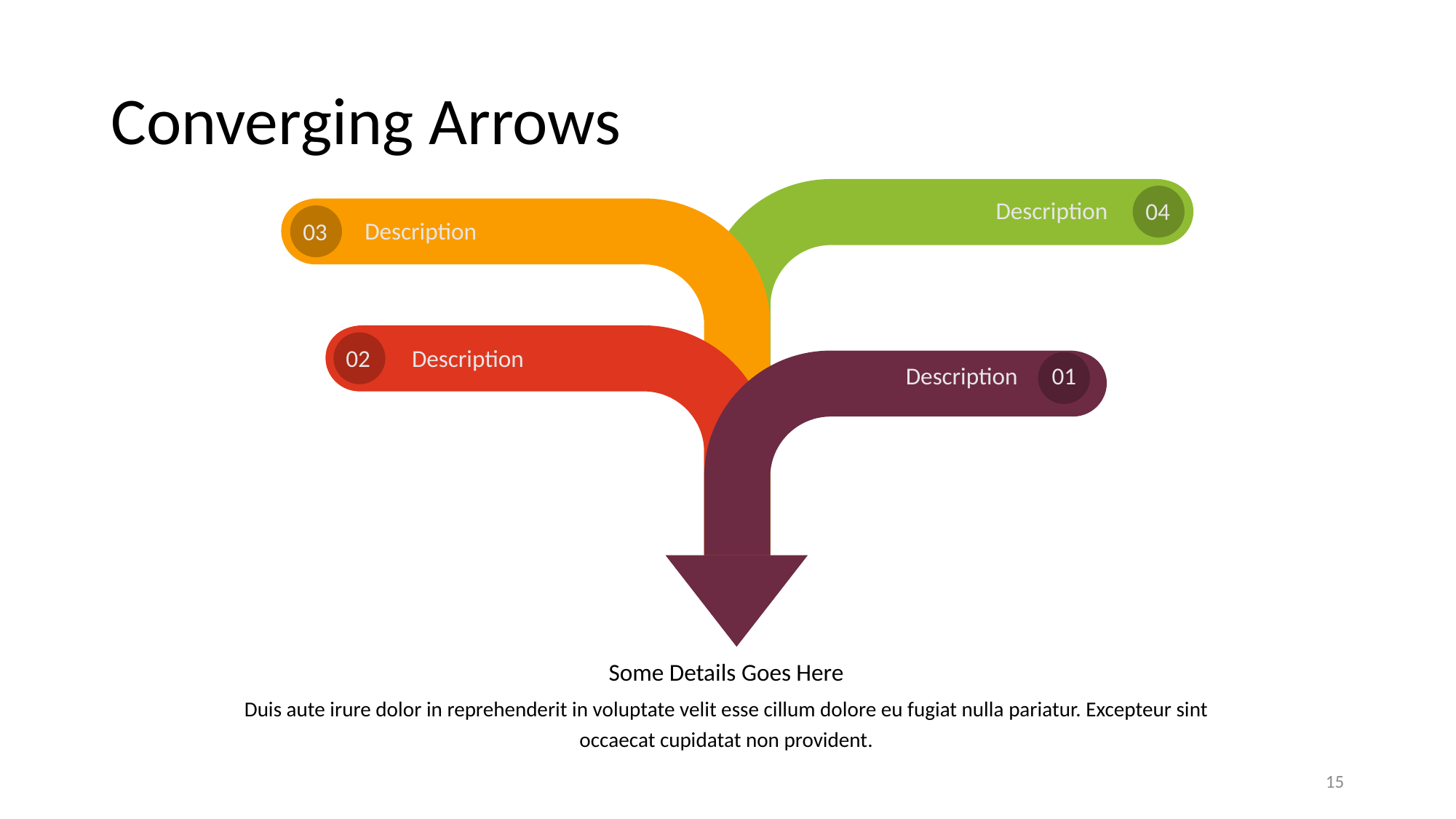

# Converging Arrows

Description
04

Description
03

02
Description

Description
01
Some Details Goes Here
Duis aute irure dolor in reprehenderit in voluptate velit esse cillum dolore eu fugiat nulla pariatur. Excepteur sint occaecat cupidatat non provident.
15